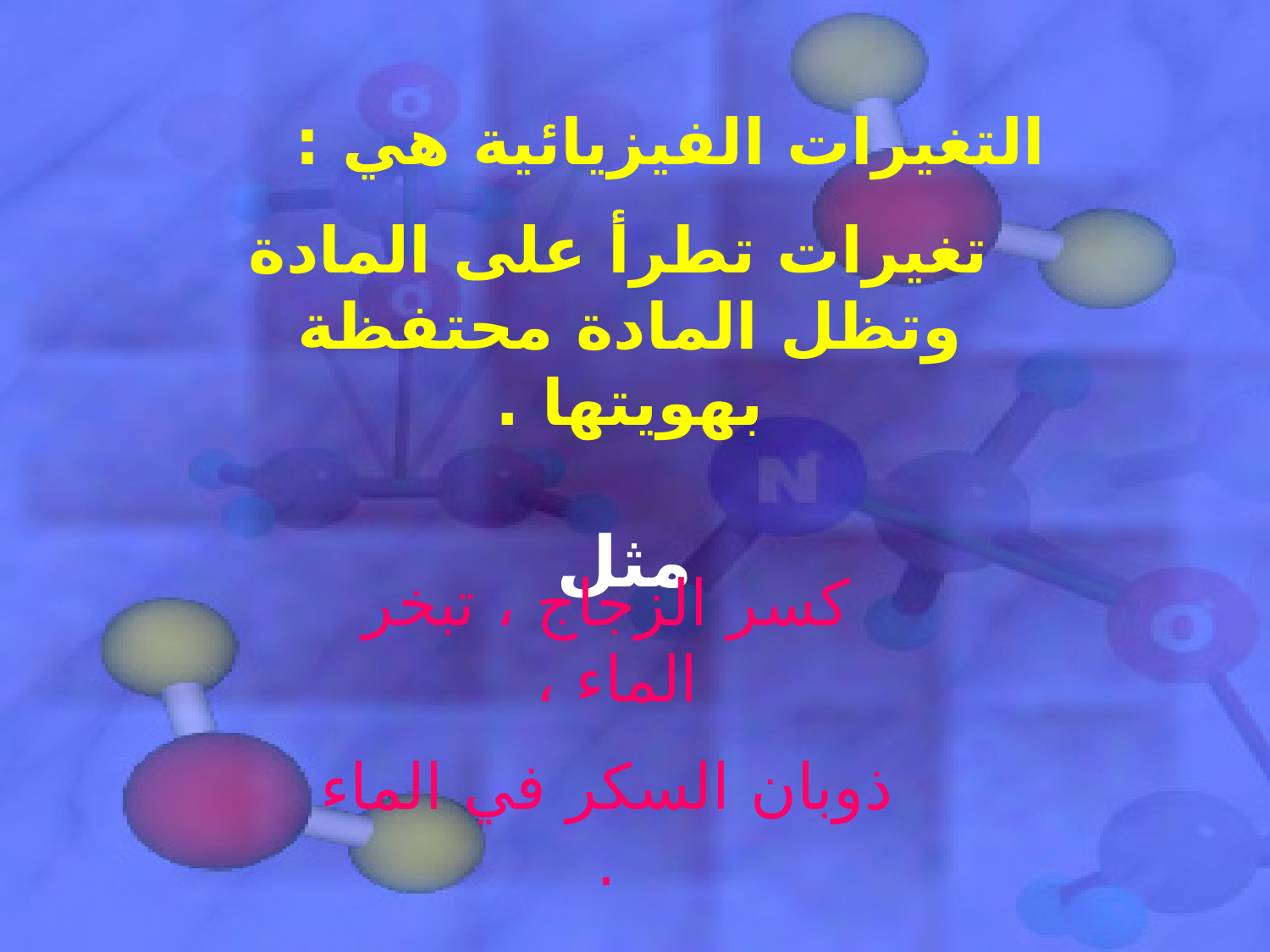

التغيرات الفيزيائية هي :
 تغيرات تطرأ على المادة وتظل المادة محتفظة بهويتها .
 مثل
كسر الزجاج ، تبخر الماء ،
ذوبان السكر في الماء .